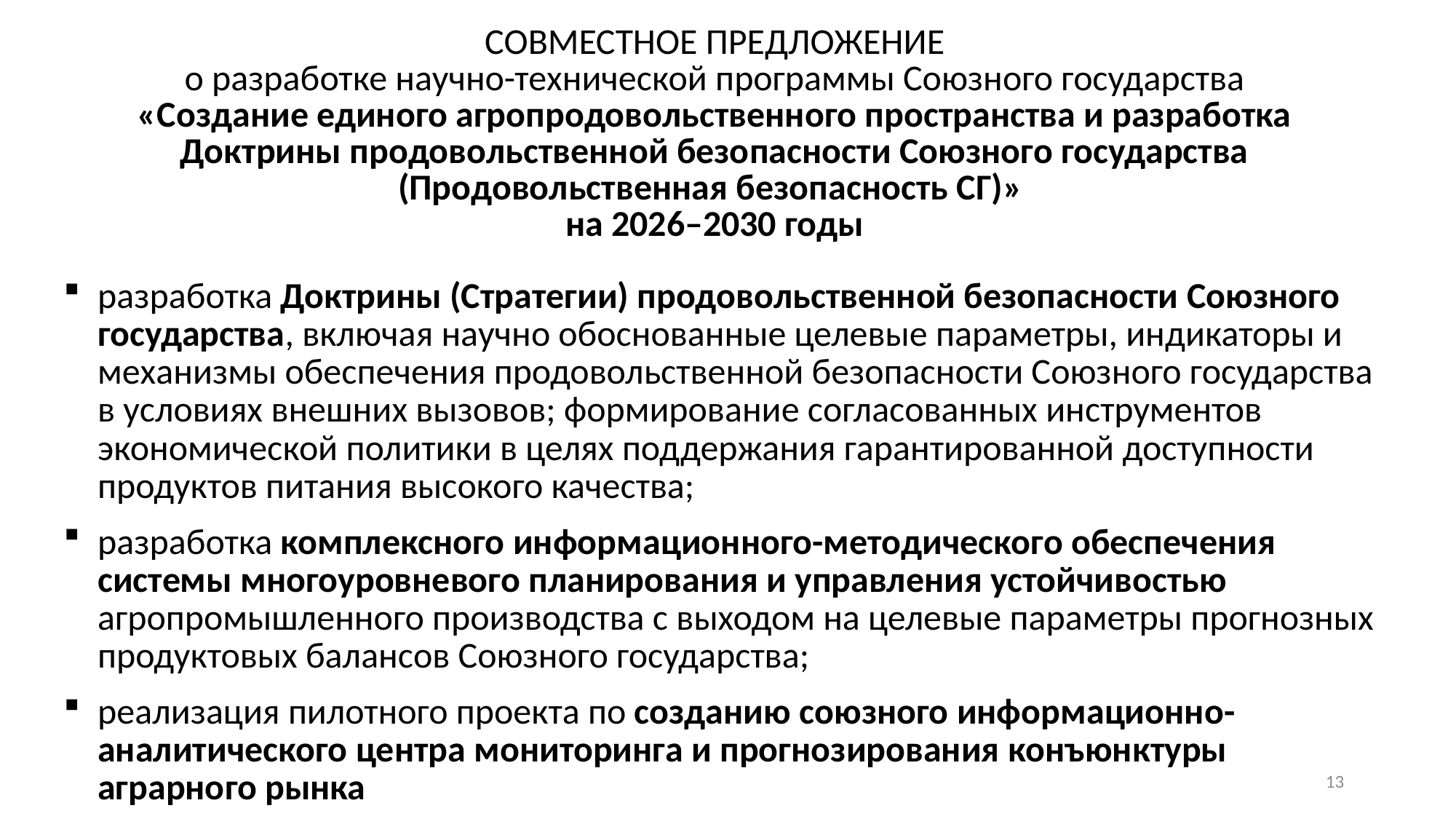

СОВМЕСТНОЕ ПРЕДЛОЖЕНИЕ
о разработке научно-технической программы Союзного государства
«Создание единого агропродовольственного пространства и разработка Доктрины продовольственной безопасности Союзного государства (Продовольственная безопасность СГ)»
на 2026–2030 годы
разработка Доктрины (Стратегии) продовольственной безопасности Союзного государства, включая научно обоснованные целевые параметры, индикаторы и механизмы обеспечения продовольственной безопасности Союзного государства в условиях внешних вызовов; формирование согласованных инструментов экономической политики в целях поддержания гарантированной доступности продуктов питания высокого качества;
разработка комплексного информационного-методического обеспечения системы многоуровневого планирования и управления устойчивостью агропромышленного производства с выходом на целевые параметры прогнозных продуктовых балансов Союзного государства;
реализация пилотного проекта по созданию союзного информационно-аналитического центра мониторинга и прогнозирования конъюнктуры аграрного рынка

13